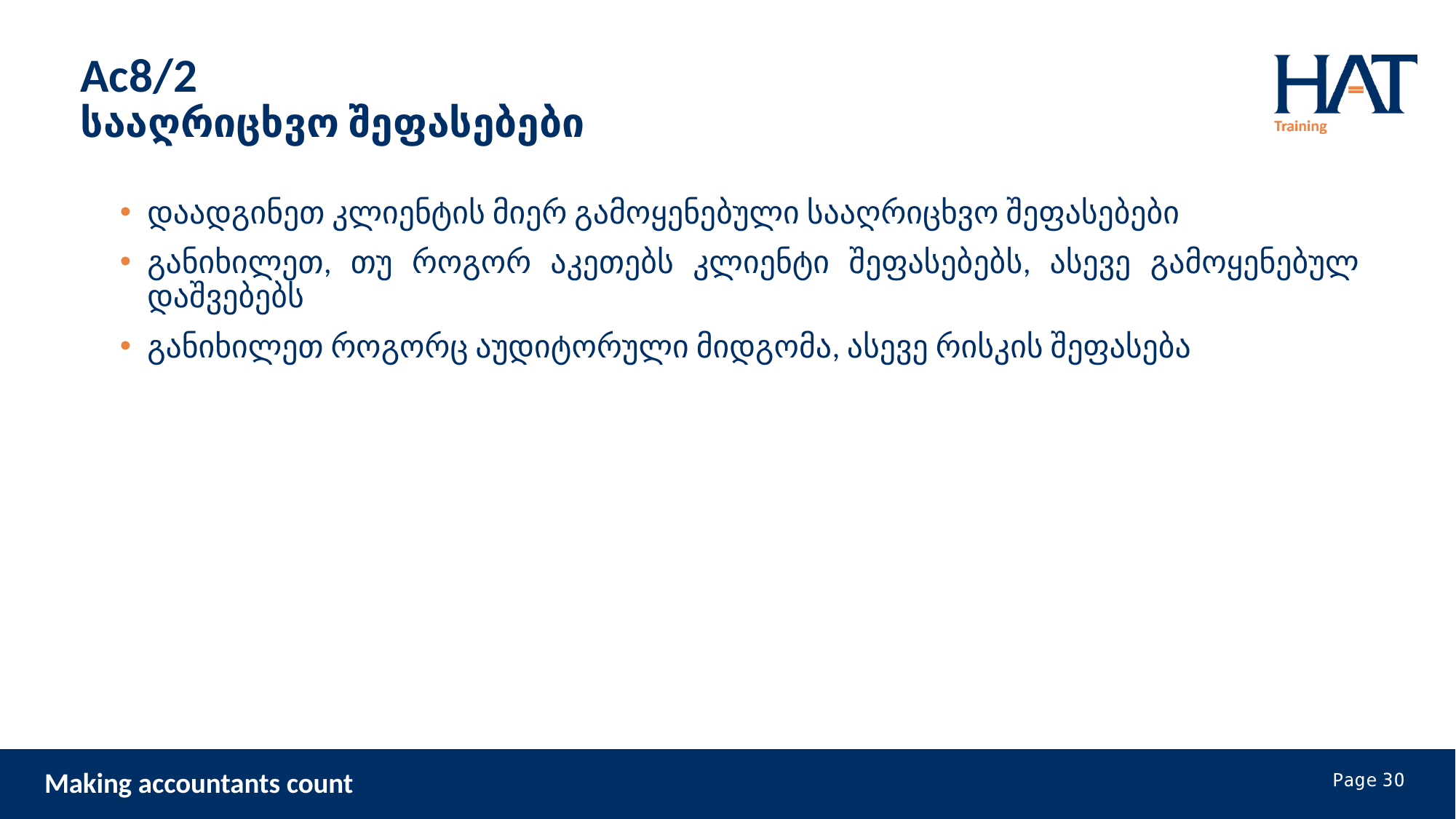

# Ac8/2 სააღრიცხვო შეფასებები
დაადგინეთ კლიენტის მიერ გამოყენებული სააღრიცხვო შეფასებები
განიხილეთ, თუ როგორ აკეთებს კლიენტი შეფასებებს, ასევე გამოყენებულ დაშვებებს
განიხილეთ როგორც აუდიტორული მიდგომა, ასევე რისკის შეფასება
30